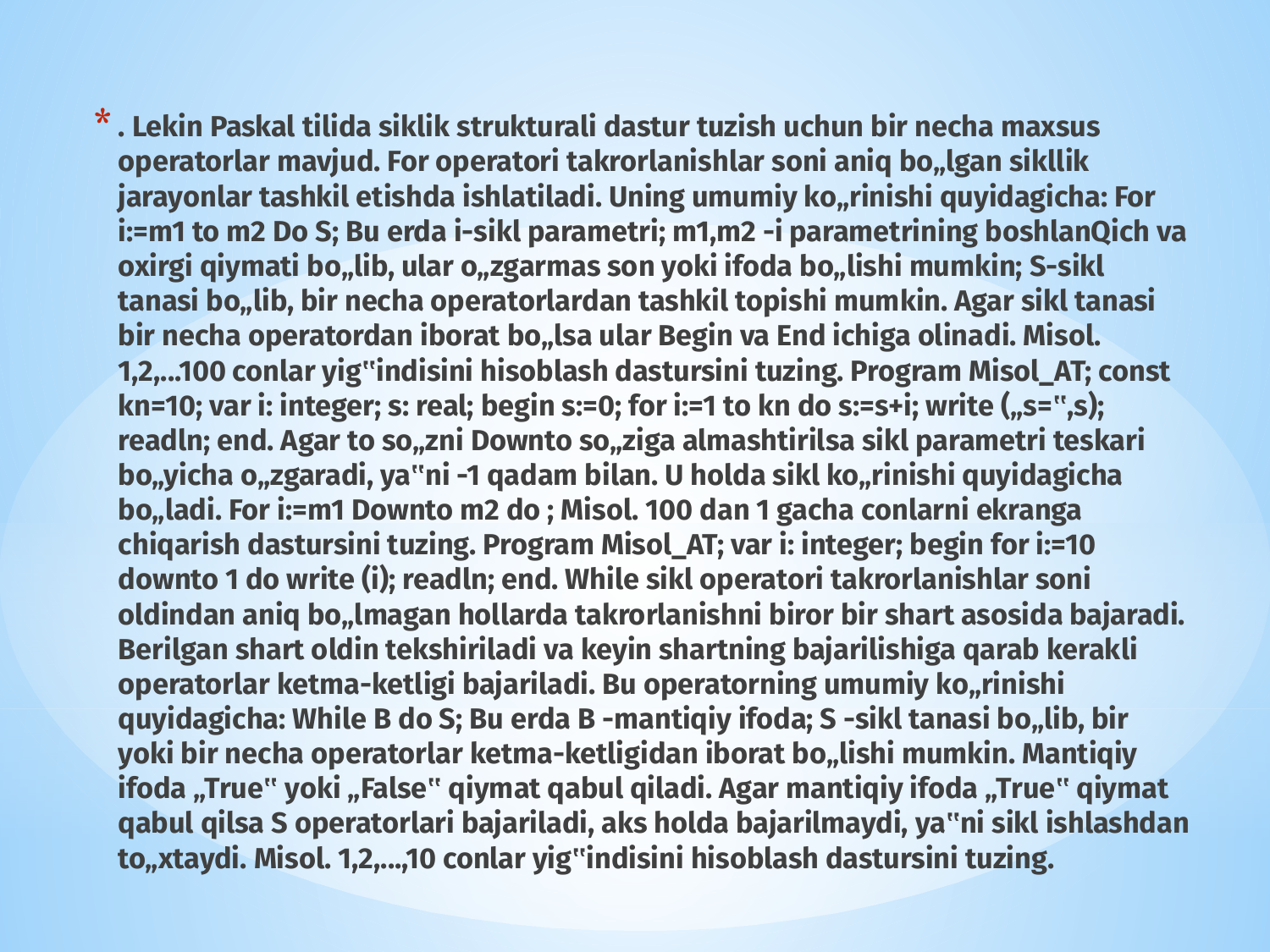

. Lekin Paskal tilida siklik strukturali dastur tuzish uchun bir necha maxsus operatorlar mavjud. For operatori takrorlanishlar soni aniq bo„lgan sikllik jarayonlar tashkil etishda ishlatiladi. Uning umumiy ko„rinishi quyidagicha: For i:=m1 to m2 Do S; Bu erda i-sikl parametri; m1,m2 -i parametrining boshlanQich va oxirgi qiymati bo„lib, ular o„zgarmas son yoki ifoda bo„lishi mumkin; S-sikl tanasi bo„lib, bir necha operatorlardan tashkil topishi mumkin. Agar sikl tanasi bir necha operatordan iborat bo„lsa ular Begin va End ichiga olinadi. Misol. 1,2,...100 conlar yig‟indisini hisoblash dastursini tuzing. Program Misol_AT; const kn=10; var i: integer; s: real; begin s:=0; for i:=1 to kn do s:=s+i; write („s=‟,s); readln; end. Agar to so„zni Downto so„ziga almashtirilsa sikl parametri teskari bo„yicha o„zgaradi, ya‟ni -1 qadam bilan. U holda sikl ko„rinishi quyidagicha bo„ladi. For i:=m1 Downto m2 do ; Misol. 100 dan 1 gacha conlarni ekranga chiqarish dastursini tuzing. Program Misol_AT; var i: integer; begin for i:=10 downto 1 do write (i); readln; end. While sikl operatori takrorlanishlar soni oldindan aniq bo„lmagan hollarda takrorlanishni biror bir shart asosida bajaradi. Berilgan shart oldin tekshiriladi va keyin shartning bajarilishiga qarab kerakli operatorlar ketma-ketligi bajariladi. Bu operatorning umumiy ko„rinishi quyidagicha: While B do S; Bu erda B -mantiqiy ifoda; S -sikl tanasi bo„lib, bir yoki bir necha operatorlar ketma-ketligidan iborat bo„lishi mumkin. Mantiqiy ifoda „True‟ yoki „False‟ qiymat qabul qiladi. Agar mantiqiy ifoda „True‟ qiymat qabul qilsa S operatorlari bajariladi, aks holda bajarilmaydi, ya‟ni sikl ishlashdan to„xtaydi. Misol. 1,2,...,10 conlar yig‟indisini hisoblash dastursini tuzing.